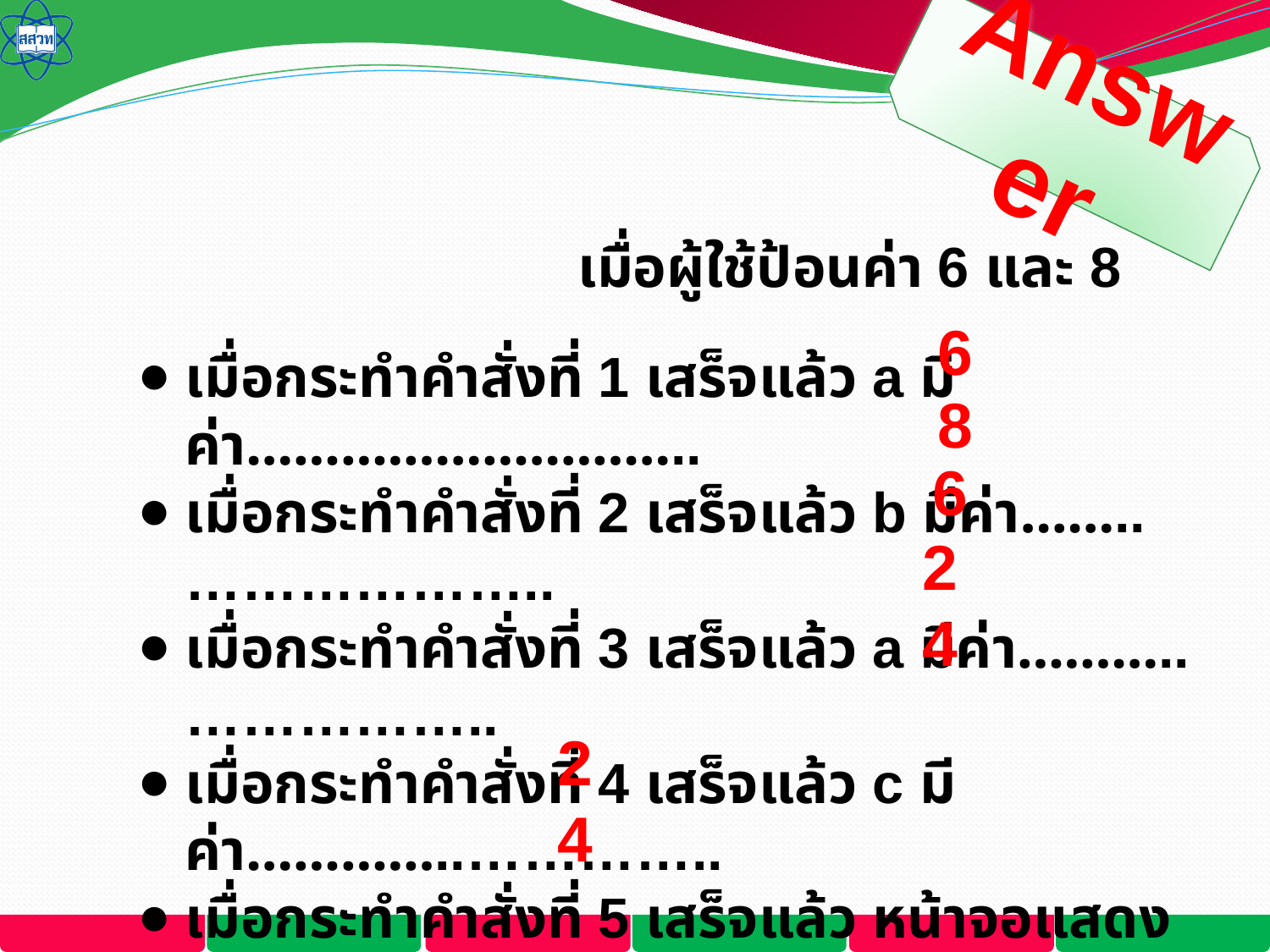

Answer
เมื่อผู้ใช้ป้อนค่า 6 และ 8
6
เมื่อกระทำคำสั่งที่ 1 เสร็จแล้ว a มีค่า………………………..
เมื่อกระทำคำสั่งที่ 2 เสร็จแล้ว b มีค่า……..………………..
เมื่อกระทำคำสั่งที่ 3 เสร็จแล้ว a มีค่า………..……………..
เมื่อกระทำคำสั่งที่ 4 เสร็จแล้ว c มีค่า…………..…………..
เมื่อกระทำคำสั่งที่ 5 เสร็จแล้ว หน้าจอแสดงค่า

   …………………………………………………………………………..
8
6
24
24